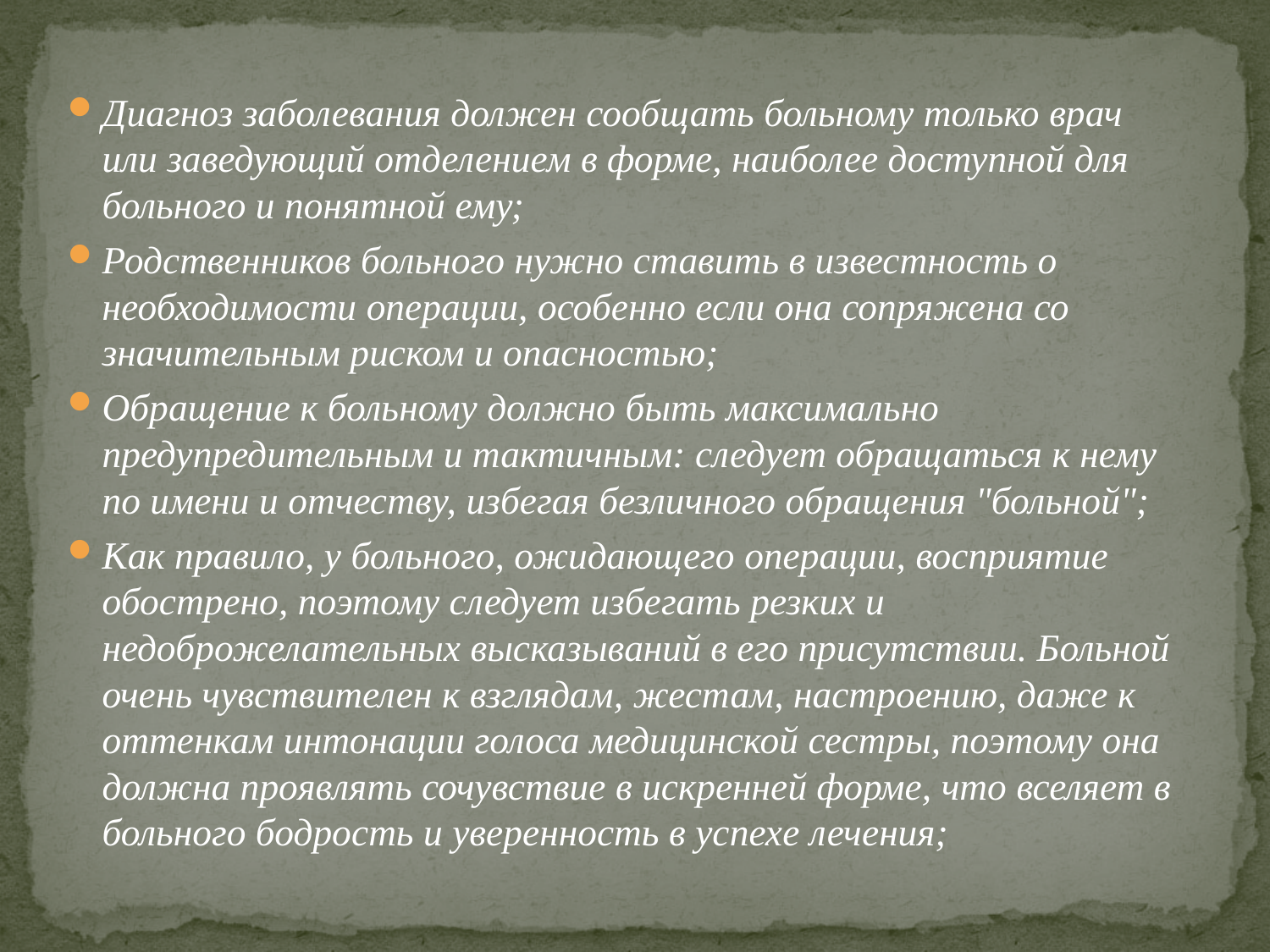

Диагноз заболевания должен сообщать больному только врач или заведующий отделением в форме, наиболее доступной для больного и понятной ему;
Родственников больного нужно ставить в известность о необходимости операции, особенно если она сопряжена со значительным риском и опасностью;
Обращение к больному должно быть максимально предупредительным и тактичным: следует обращаться к нему по имени и отчеству, избегая безличного обращения "больной";
Как правило, у больного, ожидающего операции, восприятие обострено, поэтому следует избегать резких и недоброжелательных высказываний в его присутствии. Больной очень чувствителен к взглядам, жестам, настроению, даже к оттенкам интонации голоса медицинской сестры, поэтому она должна проявлять сочувствие в искренней форме, что вселяет в больного бодрость и уверенность в успехе лечения;